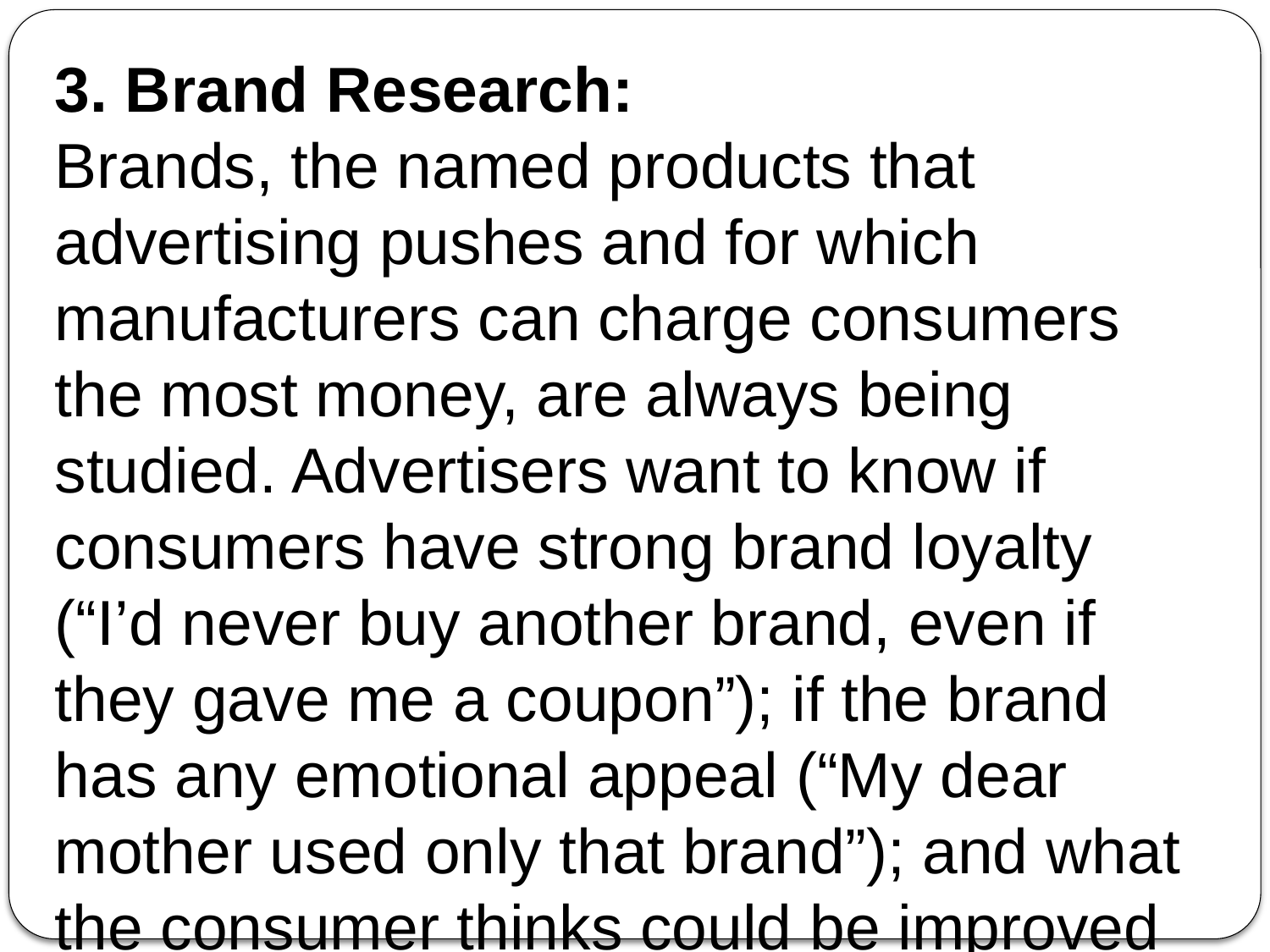

3. Brand Research:
Brands, the named products that advertising pushes and for which manufacturers can charge consumers the most money, are always being studied. Advertisers want to know if consumers have strong brand loyalty (“I’d never buy another brand, even if they gave me a coupon”); if the brand has any emotional appeal (“My dear mother used only that brand”); and what the consumer thinks could be improved about the brand (“If only it came in a refillable container”).